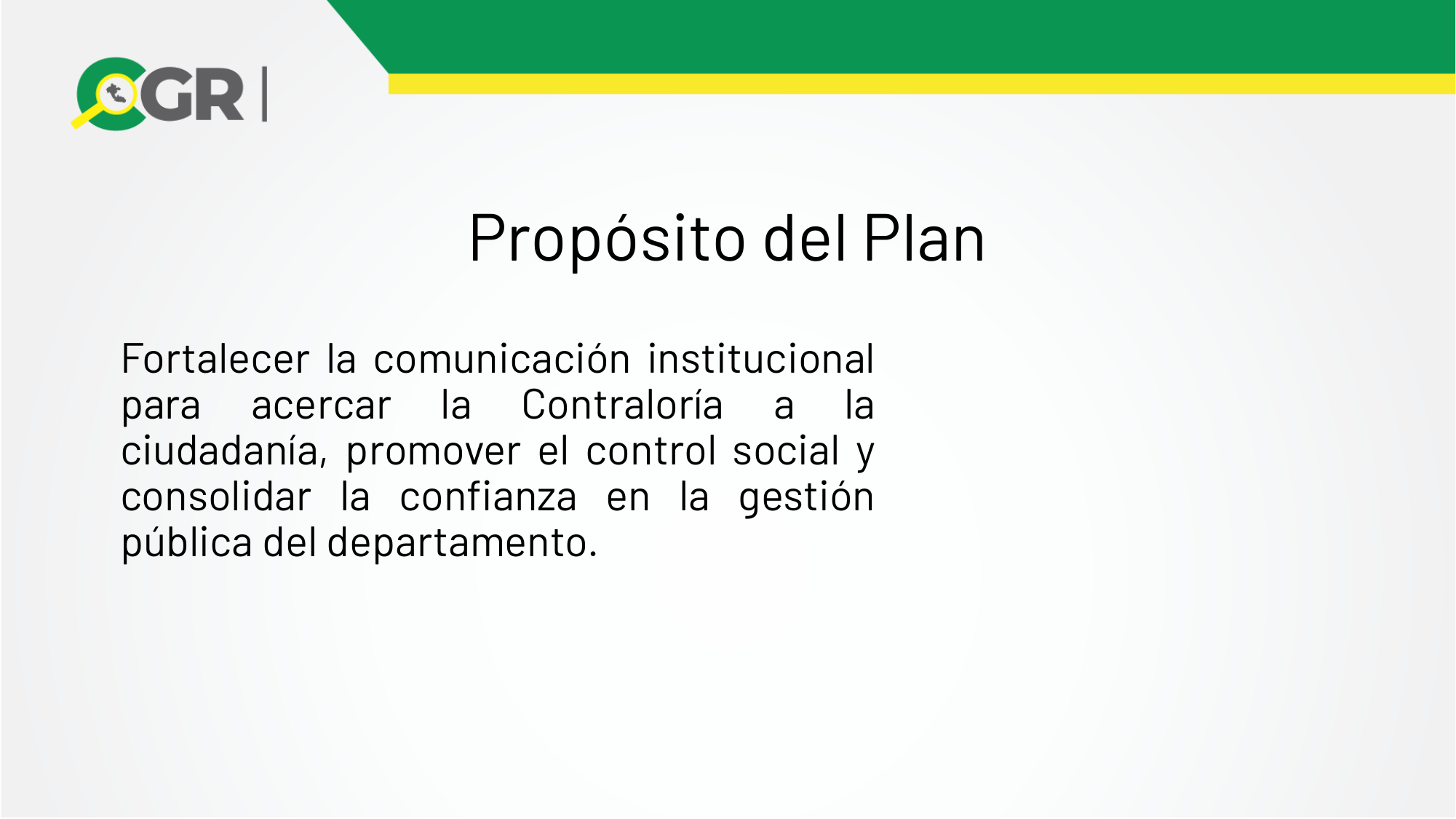

# Propósito del Plan
Fortalecer la comunicación institucional para acercar la Contraloría a la ciudadanía, promover el control social y consolidar la confianza en la gestión pública del departamento.